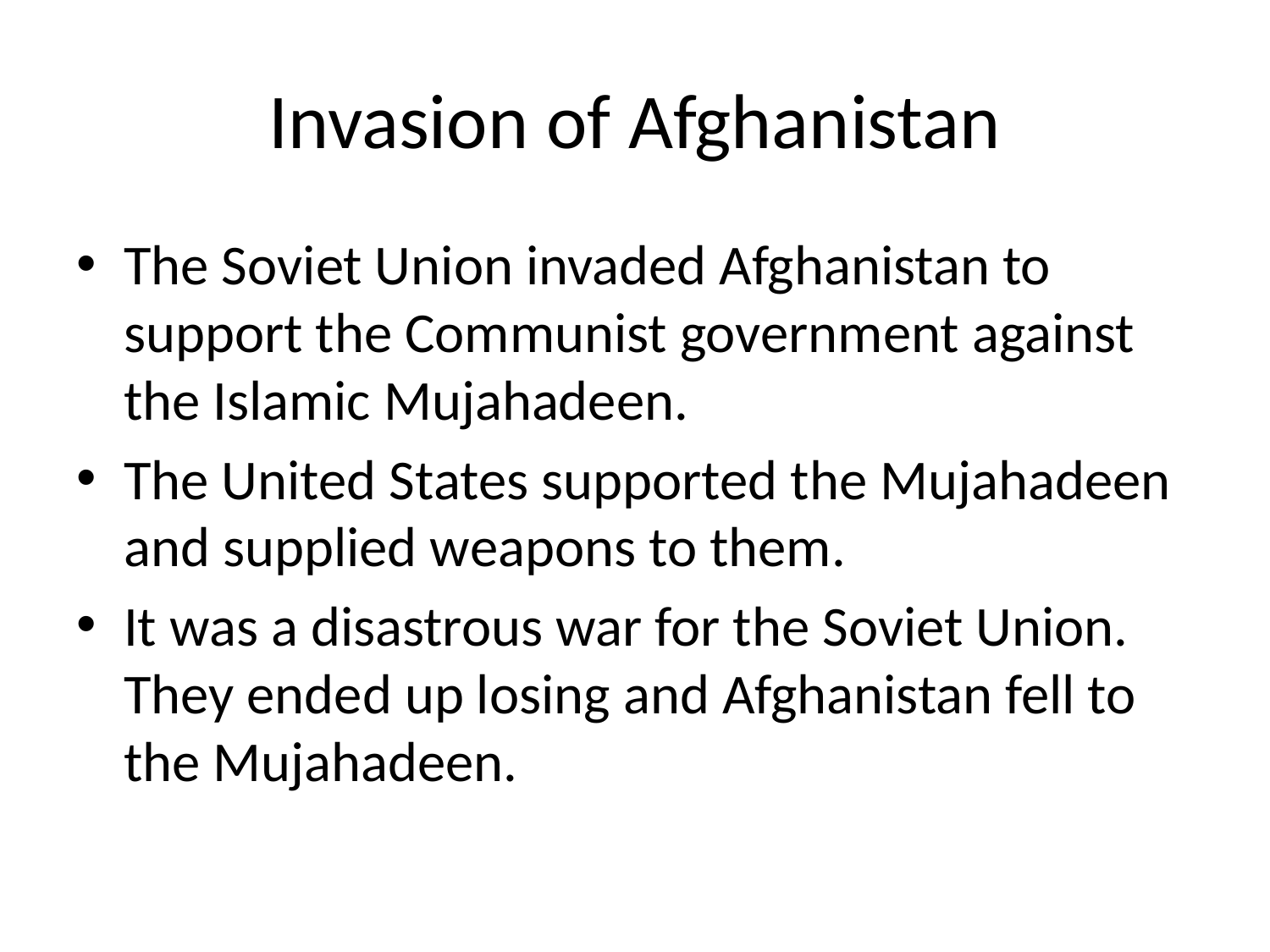

# Invasion of Afghanistan
The Soviet Union invaded Afghanistan to support the Communist government against the Islamic Mujahadeen.
The United States supported the Mujahadeen and supplied weapons to them.
It was a disastrous war for the Soviet Union.  They ended up losing and Afghanistan fell to the Mujahadeen.